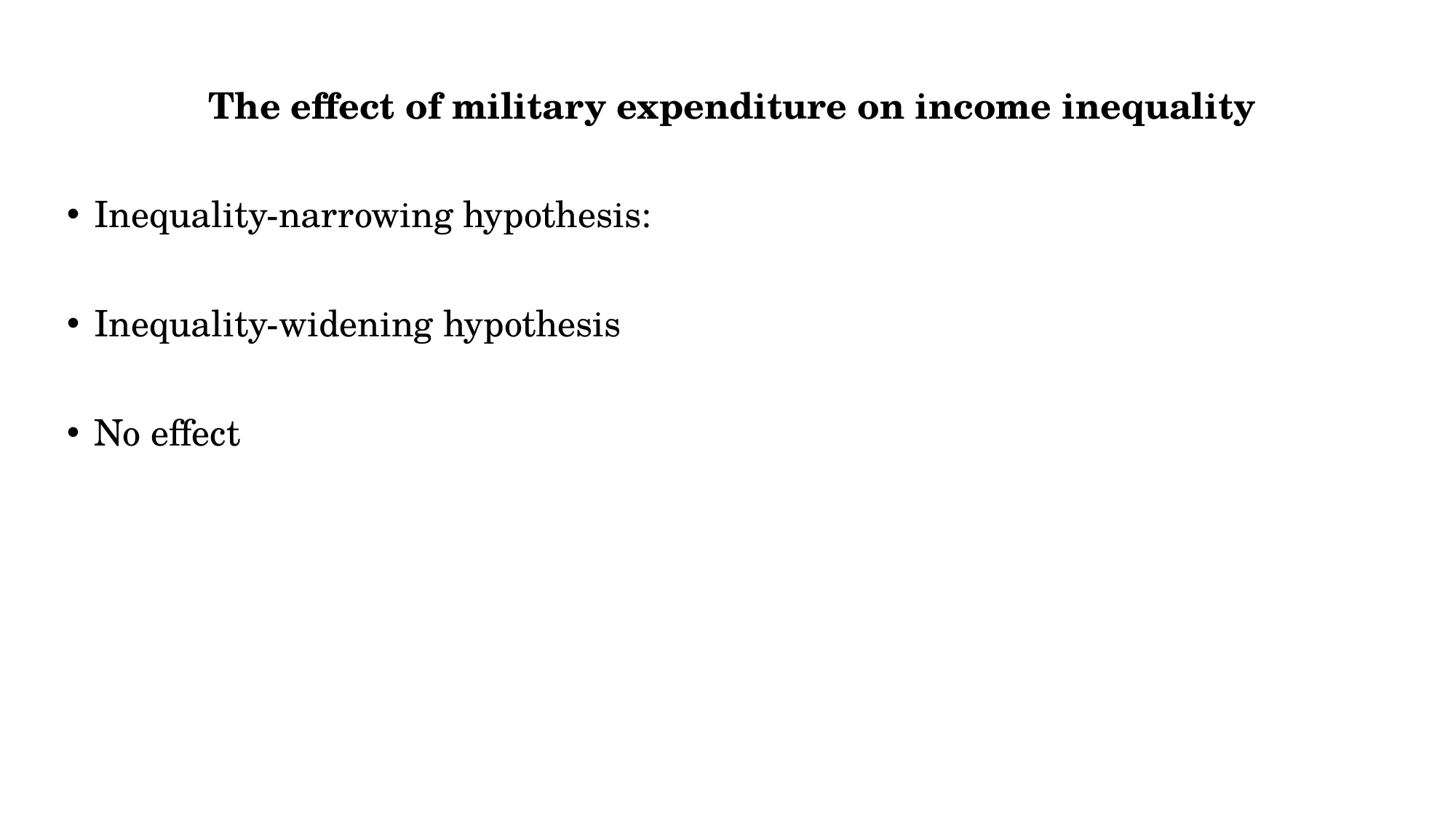

The effect of military expenditure on income inequality

Inequality-narrowing hypothesis:

Inequality-widening hypothesis

No effect